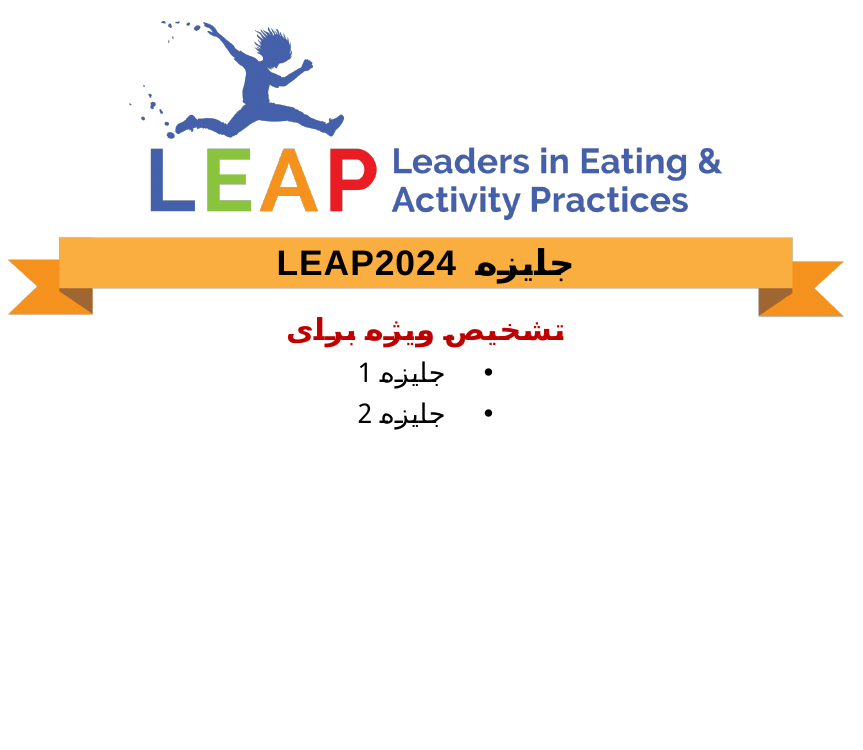

# جایزه  LEAP2024
تشخیص ویژه برای
جایزه 1
جایزه 2